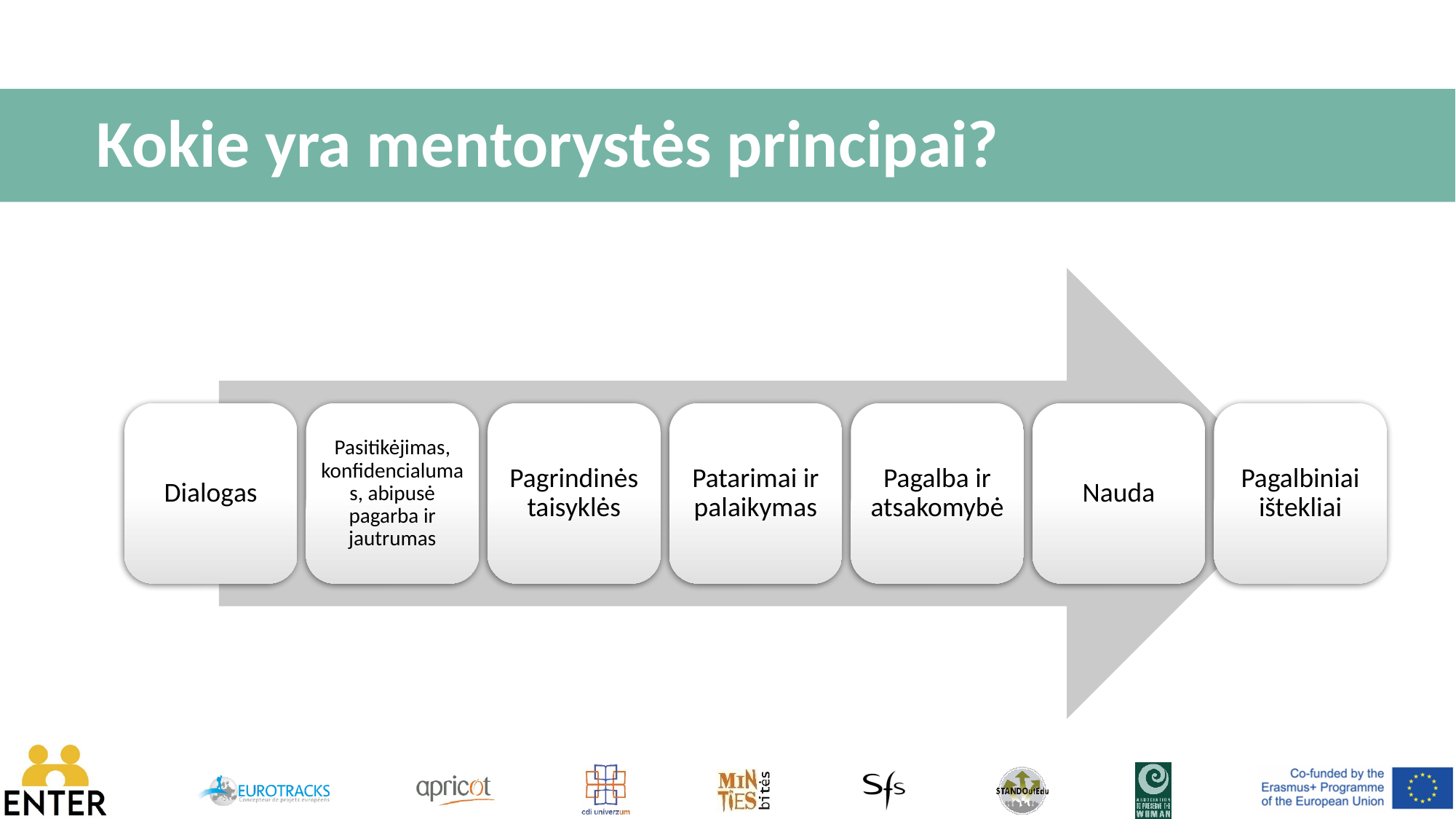

# Kokie yra mentorystės principai?

Dialogas
Pasitikėjimas, konfidencialumas, abipusė pagarba ir jautrumas
Pagrindinės taisyklės
Patarimai ir palaikymas
Pagalba ir atsakomybė
Nauda
Pagalbiniai ištekliai